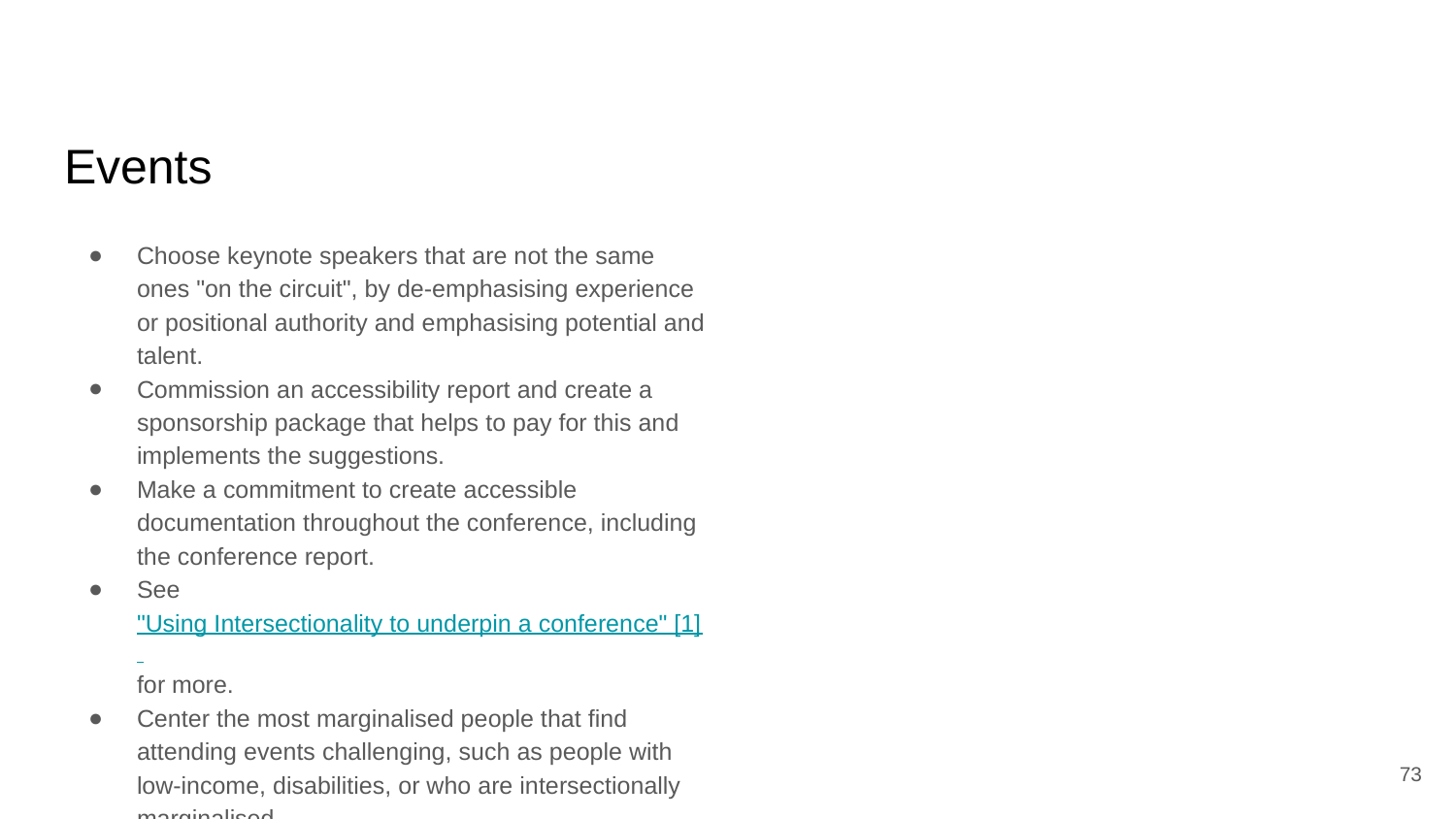

# Events
Choose keynote speakers that are not the same ones "on the circuit", by de-emphasising experience or positional authority and emphasising potential and talent.
Commission an accessibility report and create a sponsorship package that helps to pay for this and implements the suggestions.
Make a commitment to create accessible documentation throughout the conference, including the conference report.
See "Using Intersectionality to underpin a conference" [1] for more.
Center the most marginalised people that find attending events challenging, such as people with low-income, disabilities, or who are intersectionally marginalised.
73